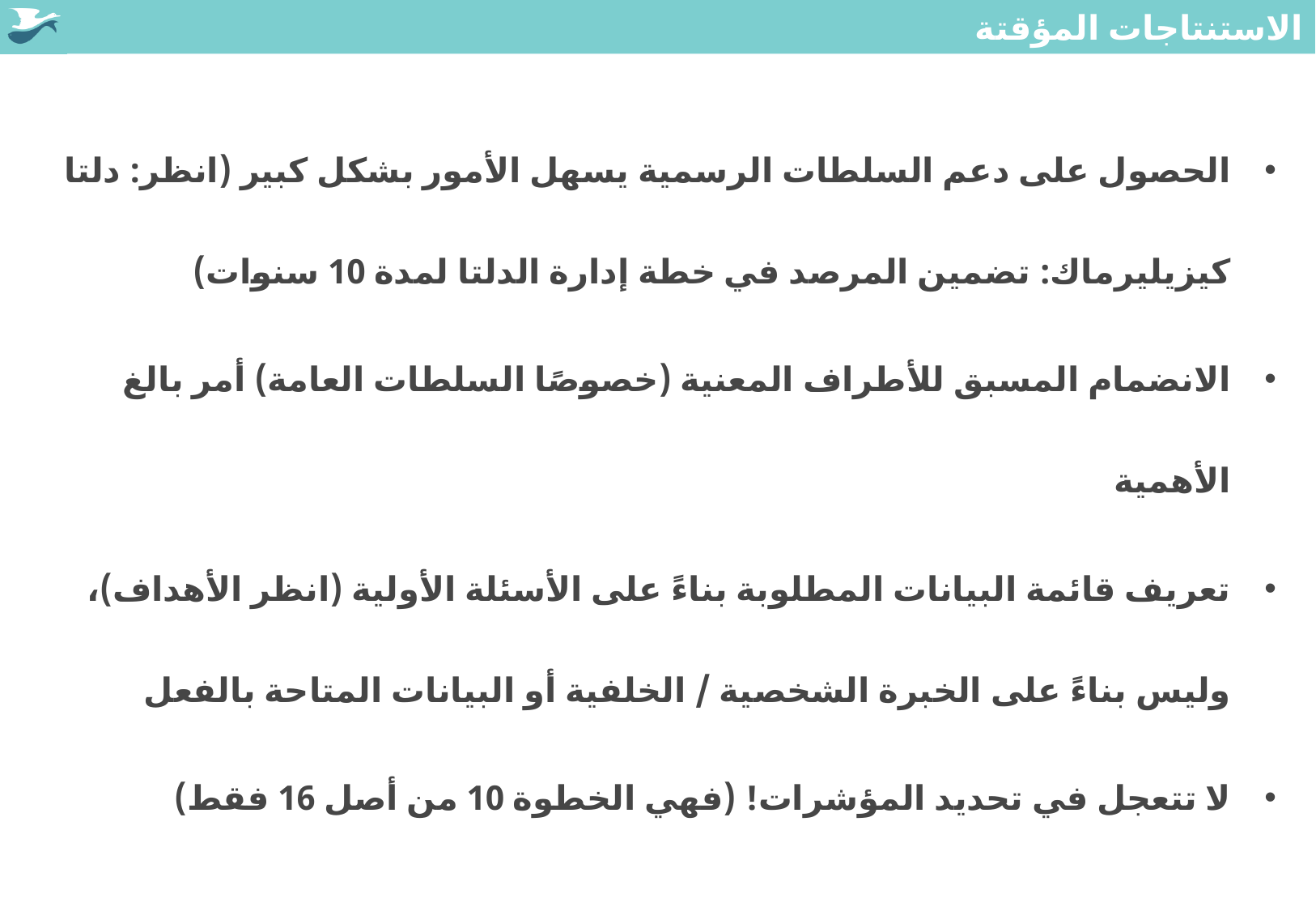

# الاستنتاجات المؤقتة

الحصول على دعم السلطات الرسمية يسهل الأمور بشكل كبير (انظر: دلتا كيزيليرماك: تضمين المرصد في خطة إدارة الدلتا لمدة 10 سنوات)
الانضمام المسبق للأطراف المعنية (خصوصًا السلطات العامة) أمر بالغ الأهمية
تعريف قائمة البيانات المطلوبة بناءً على الأسئلة الأولية (انظر الأهداف)، وليس بناءً على الخبرة الشخصية / الخلفية أو البيانات المتاحة بالفعل
لا تتعجل في تحديد المؤشرات! (فهي الخطوة 10 من أصل 16 فقط)